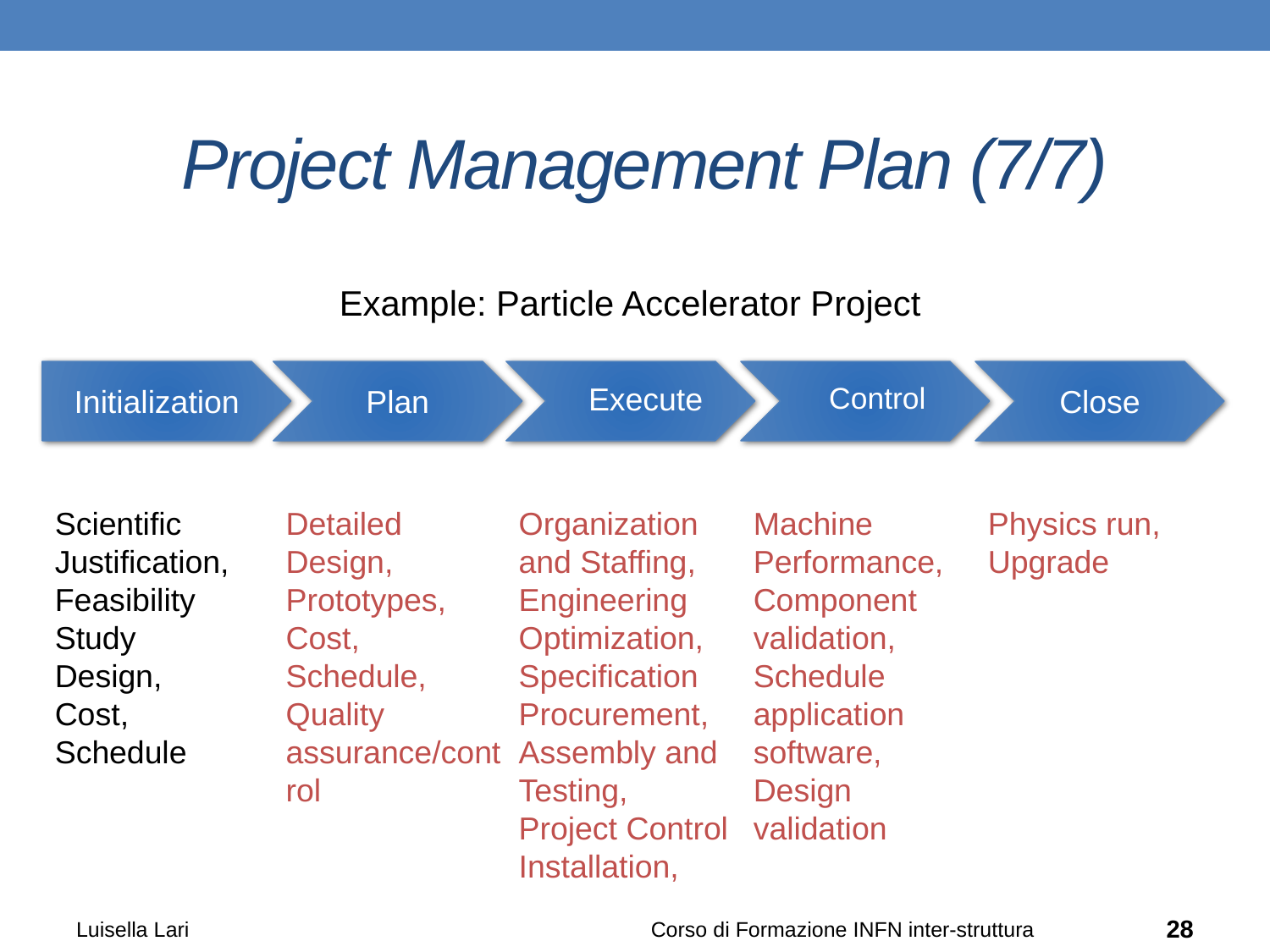

# Project Management Plan (7/7)
Example: Particle Accelerator Project

Initialization
Plan

Execute

Control
Close
Scientific
Justification,
Feasibility
Study
Design,
Cost,
Schedule
Detailed Design,
Prototypes,
Cost,
Schedule,
Quality assurance/control
Organization and Staffing,
Engineering
Optimization,
Specification
Procurement,
Assembly and Testing,
Project Control
Installation,
Machine Performance,
Component validation,
Schedule application software,
Design validation
Physics run,
Upgrade
Luisella Lari
Corso di Formazione INFN inter-struttura
28